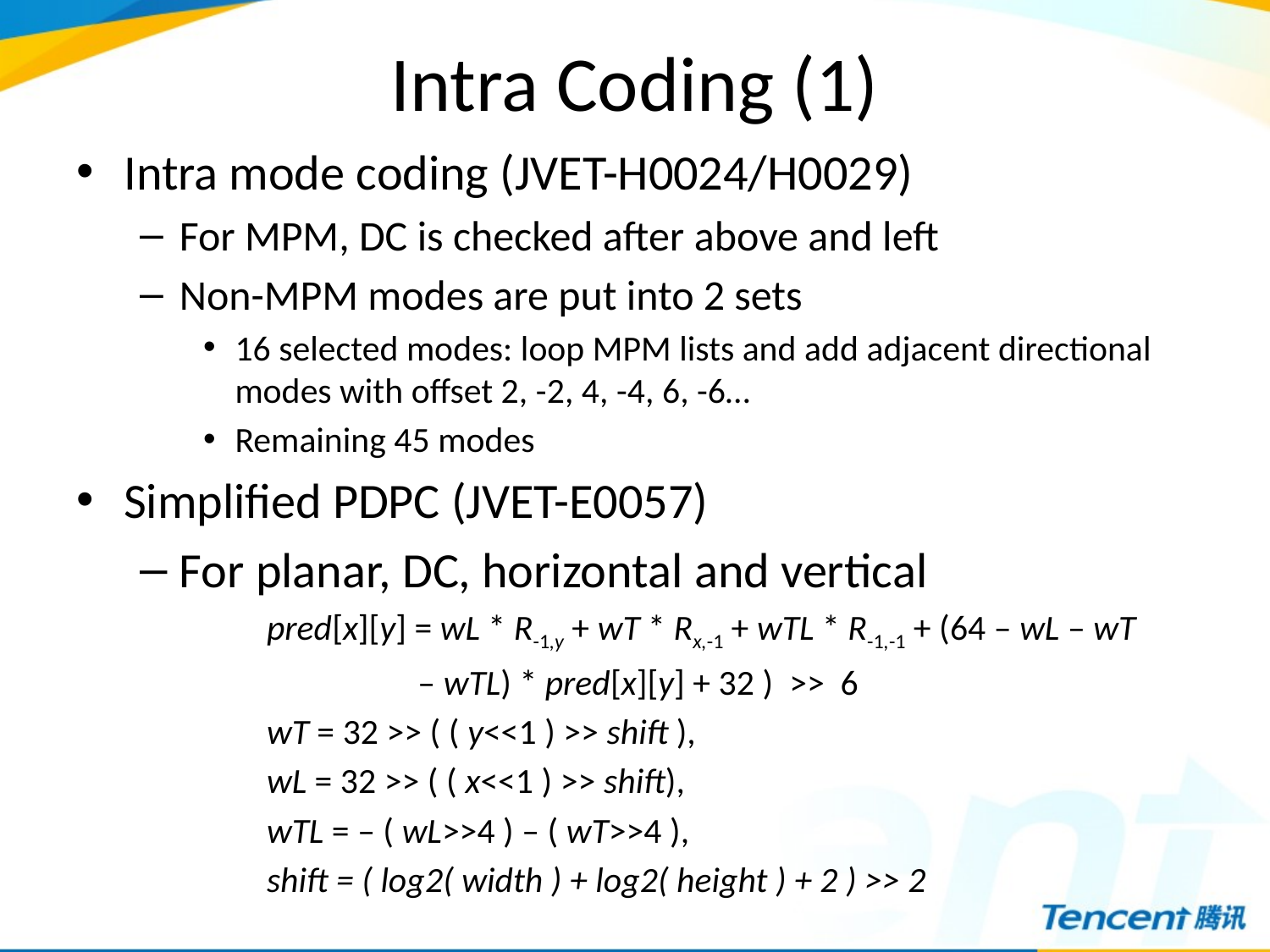

# Intra Coding (1)
Intra mode coding (JVET-H0024/H0029)
For MPM, DC is checked after above and left
Non-MPM modes are put into 2 sets
16 selected modes: loop MPM lists and add adjacent directional modes with offset 2, -2, 4, -4, 6, -6…
Remaining 45 modes
Simplified PDPC (JVET-E0057)
For planar, DC, horizontal and vertical
	pred[x][y] = wL * R-1,y + wT * Rx,-1 + wTL * R-1,-1 + (64 – wL – wT
		   – wTL) * pred[x][y] + 32 )  >>  6
	wT = 32 >> ( ( y<<1 ) >> shift ),
	wL = 32 >> ( ( x<<1 ) >> shift),
	wTL = – ( wL>>4 ) – ( wT>>4 ),
	shift = ( log2( width ) + log2( height ) + 2 ) >> 2